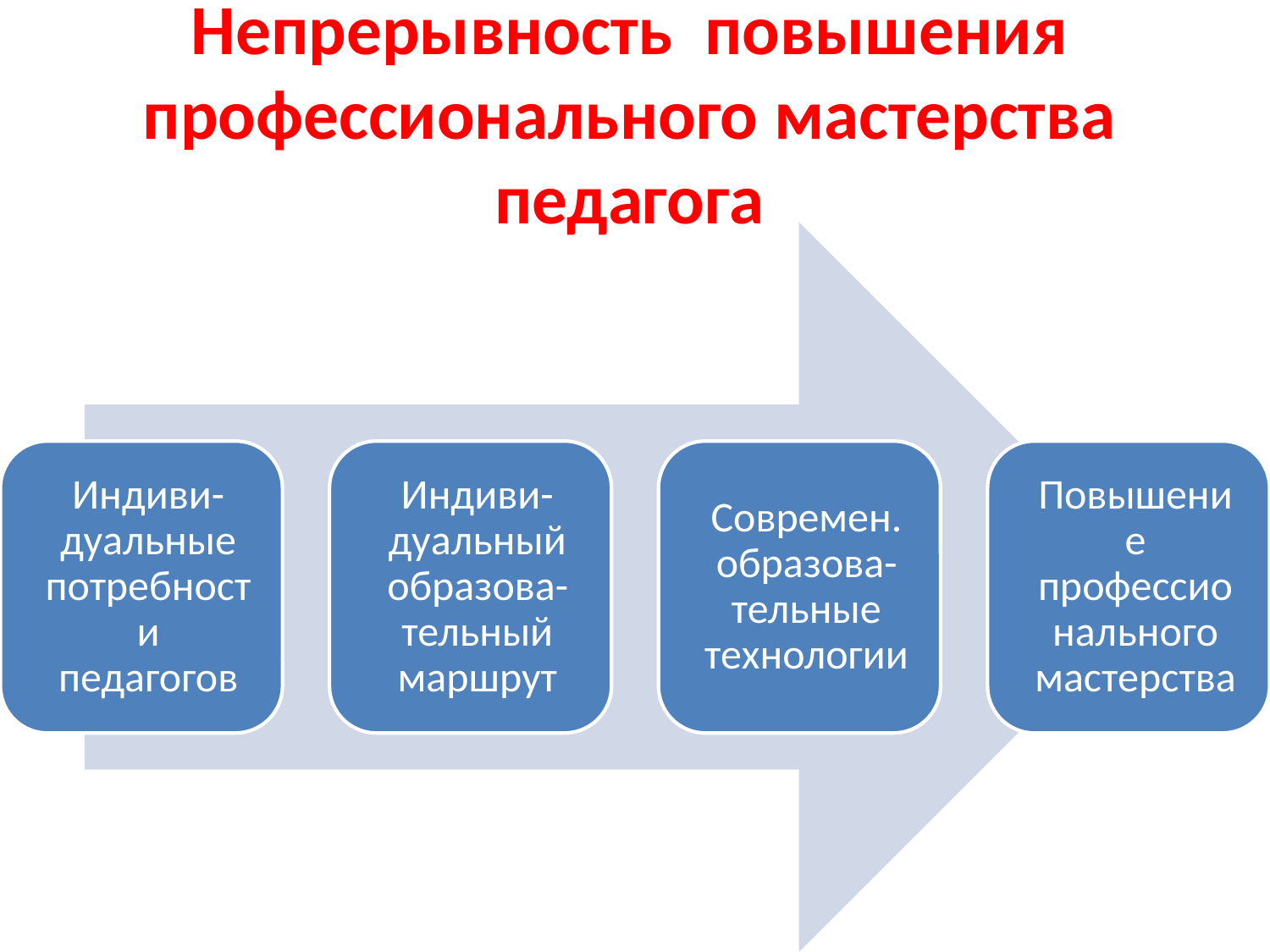

# Непрерывность  повышения профессионального мастерства педагога
Индиви-дуальные потребности
педагогов
Индиви-дуальный образова-тельный маршрут
Современ. образова-тельные технологии
Повышение профессио
нального мастерства